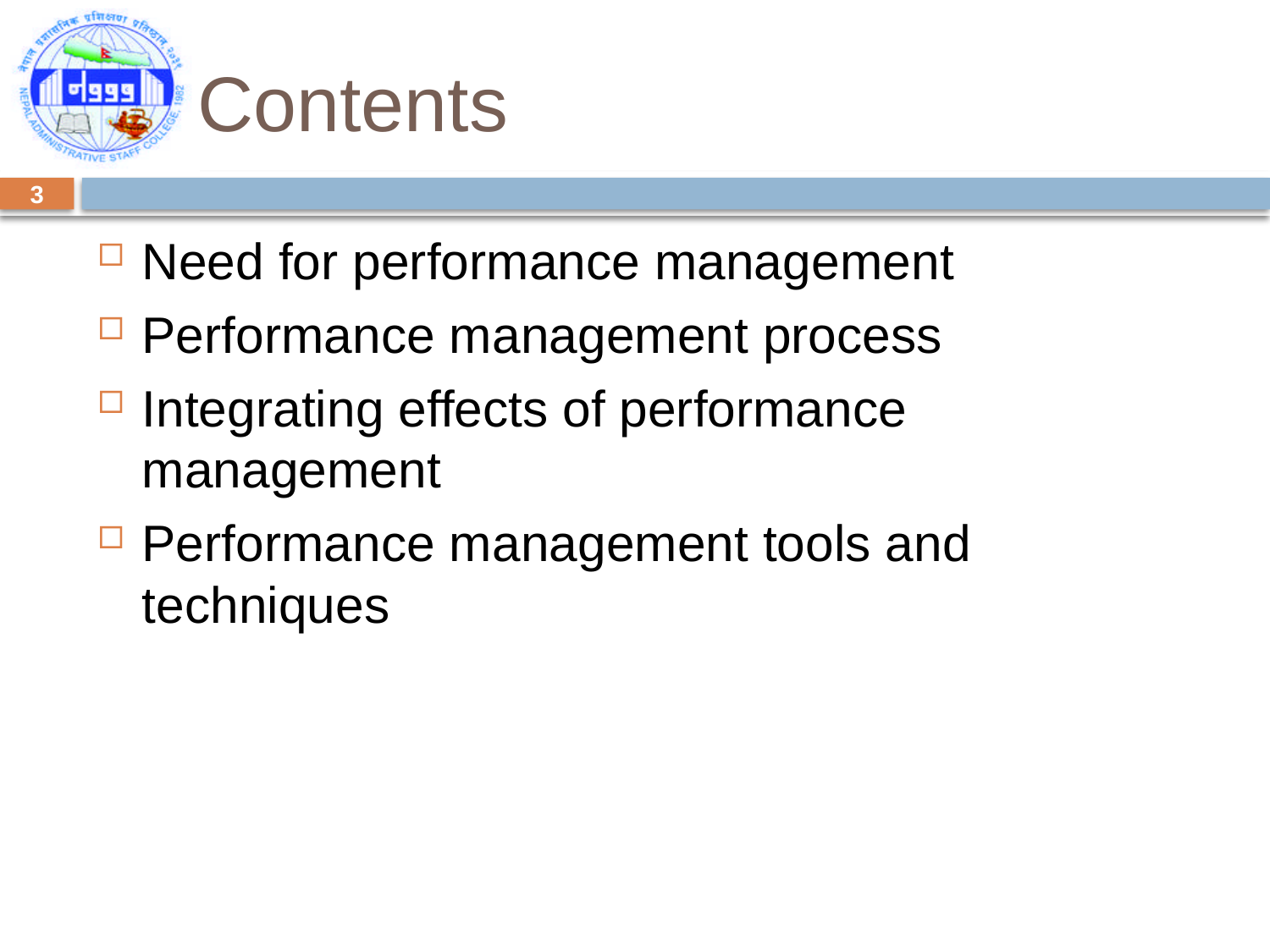

# Contents
3
Need for performance management
Performance management process
Integrating effects of performance management
Performance management tools and techniques